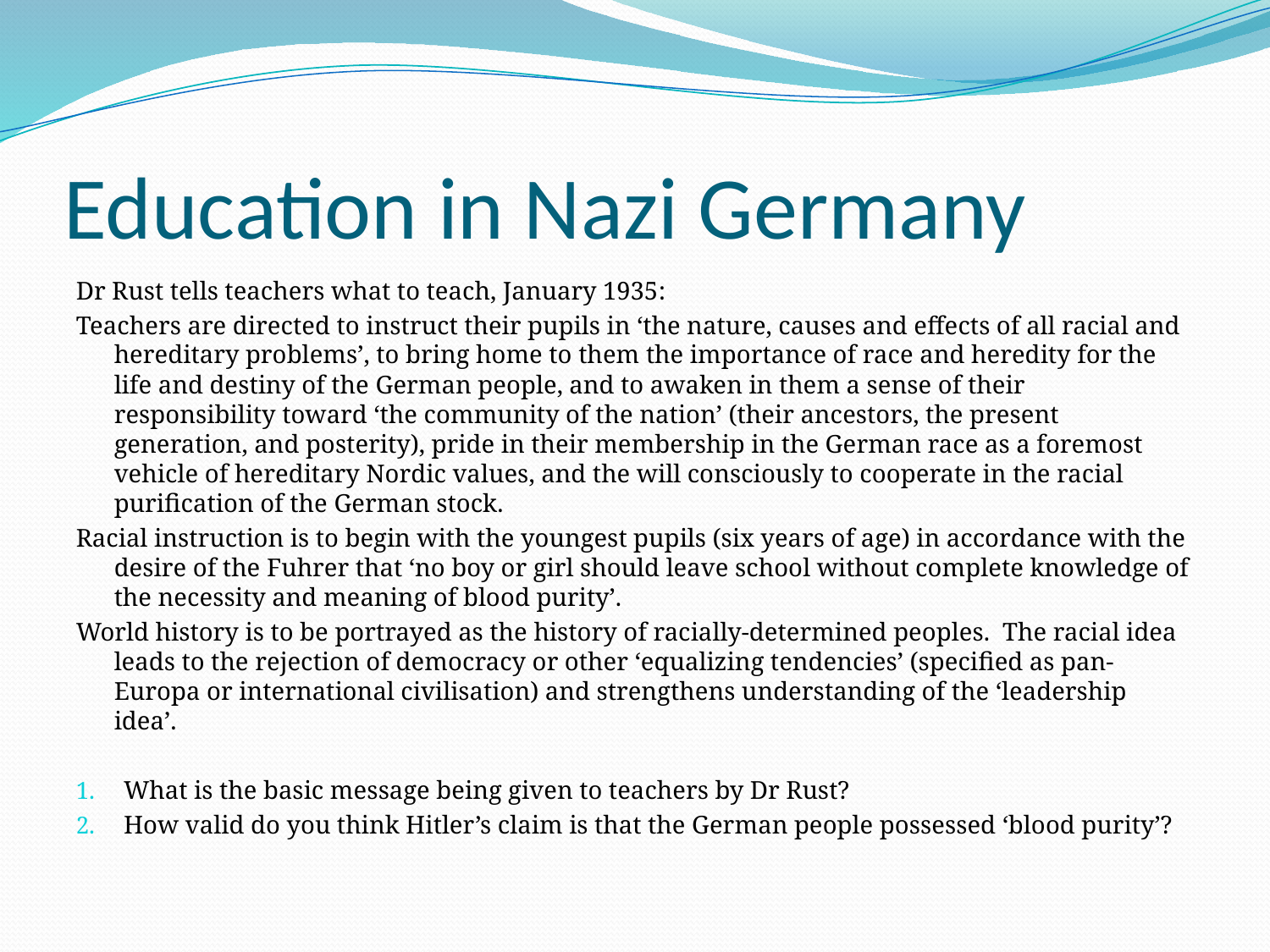

# Education in Nazi Germany
Dr Rust tells teachers what to teach, January 1935:
Teachers are directed to instruct their pupils in ‘the nature, causes and effects of all racial and hereditary problems’, to bring home to them the importance of race and heredity for the life and destiny of the German people, and to awaken in them a sense of their responsibility toward ‘the community of the nation’ (their ancestors, the present generation, and posterity), pride in their membership in the German race as a foremost vehicle of hereditary Nordic values, and the will consciously to cooperate in the racial purification of the German stock.
Racial instruction is to begin with the youngest pupils (six years of age) in accordance with the desire of the Fuhrer that ‘no boy or girl should leave school without complete knowledge of the necessity and meaning of blood purity’.
World history is to be portrayed as the history of racially-determined peoples.  The racial idea leads to the rejection of democracy or other ‘equalizing tendencies’ (specified as pan-Europa or international civilisation) and strengthens understanding of the ‘leadership idea’.

What is the basic message being given to teachers by Dr Rust?
How valid do you think Hitler’s claim is that the German people possessed ‘blood purity’?